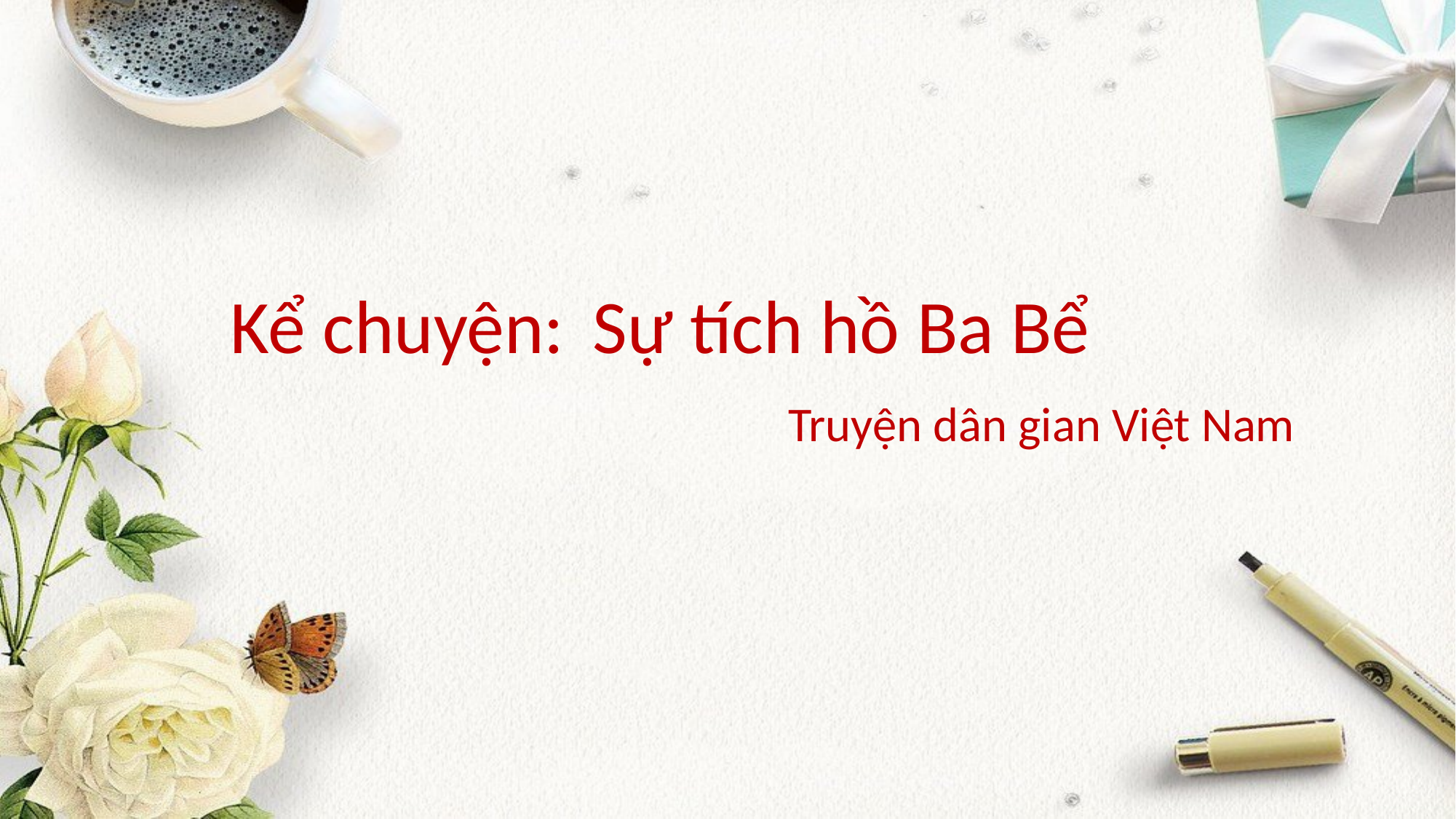

# Kể chuyện: 	Sự tích hồ Ba Bể
Truyện dân gian Việt Nam